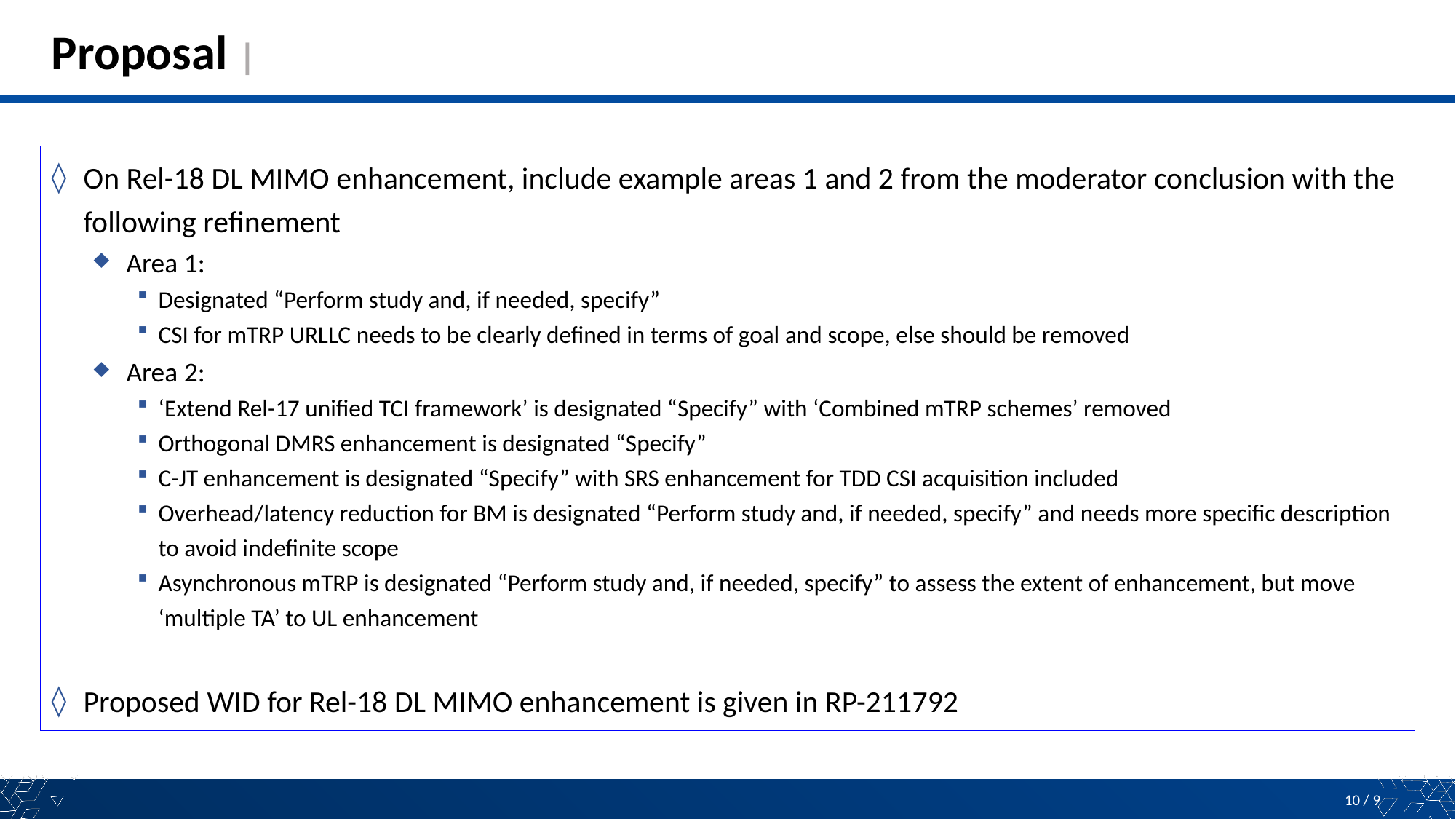

# Proposal |
On Rel-18 DL MIMO enhancement, include example areas 1 and 2 from the moderator conclusion with the following refinement
Area 1:
Designated “Perform study and, if needed, specify”
CSI for mTRP URLLC needs to be clearly defined in terms of goal and scope, else should be removed
Area 2:
‘Extend Rel-17 unified TCI framework’ is designated “Specify” with ‘Combined mTRP schemes’ removed
Orthogonal DMRS enhancement is designated “Specify”
C-JT enhancement is designated “Specify” with SRS enhancement for TDD CSI acquisition included
Overhead/latency reduction for BM is designated “Perform study and, if needed, specify” and needs more specific description to avoid indefinite scope
Asynchronous mTRP is designated “Perform study and, if needed, specify” to assess the extent of enhancement, but move ‘multiple TA’ to UL enhancement

Proposed WID for Rel-18 DL MIMO enhancement is given in RP-211792